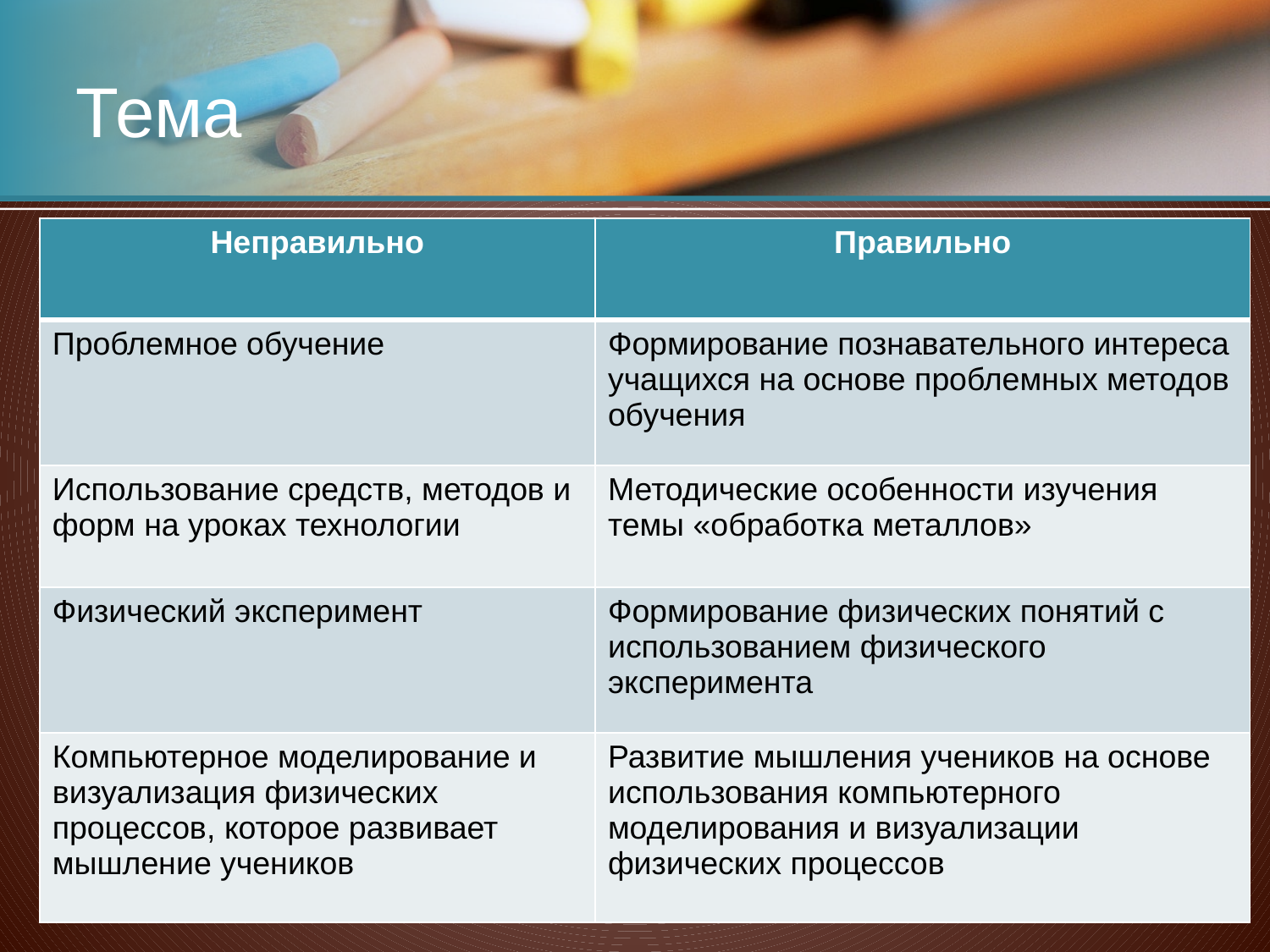

# Тема
| Неправильно | Правильно |
| --- | --- |
| Проблемное обучение | Формирование познавательного интереса учащихся на основе проблемных методов обучения |
| Использование средств, методов и форм на уроках технологии | Методические особенности изучения темы «обработка металлов» |
| Физический эксперимент | Формирование физических понятий с использованием физического эксперимента |
| Компьютерное моделирование и визуализация физических процессов, которое развивает мышление учеников | Развитие мышления учеников на основе использования компьютерного моделирования и визуализации физических процессов |